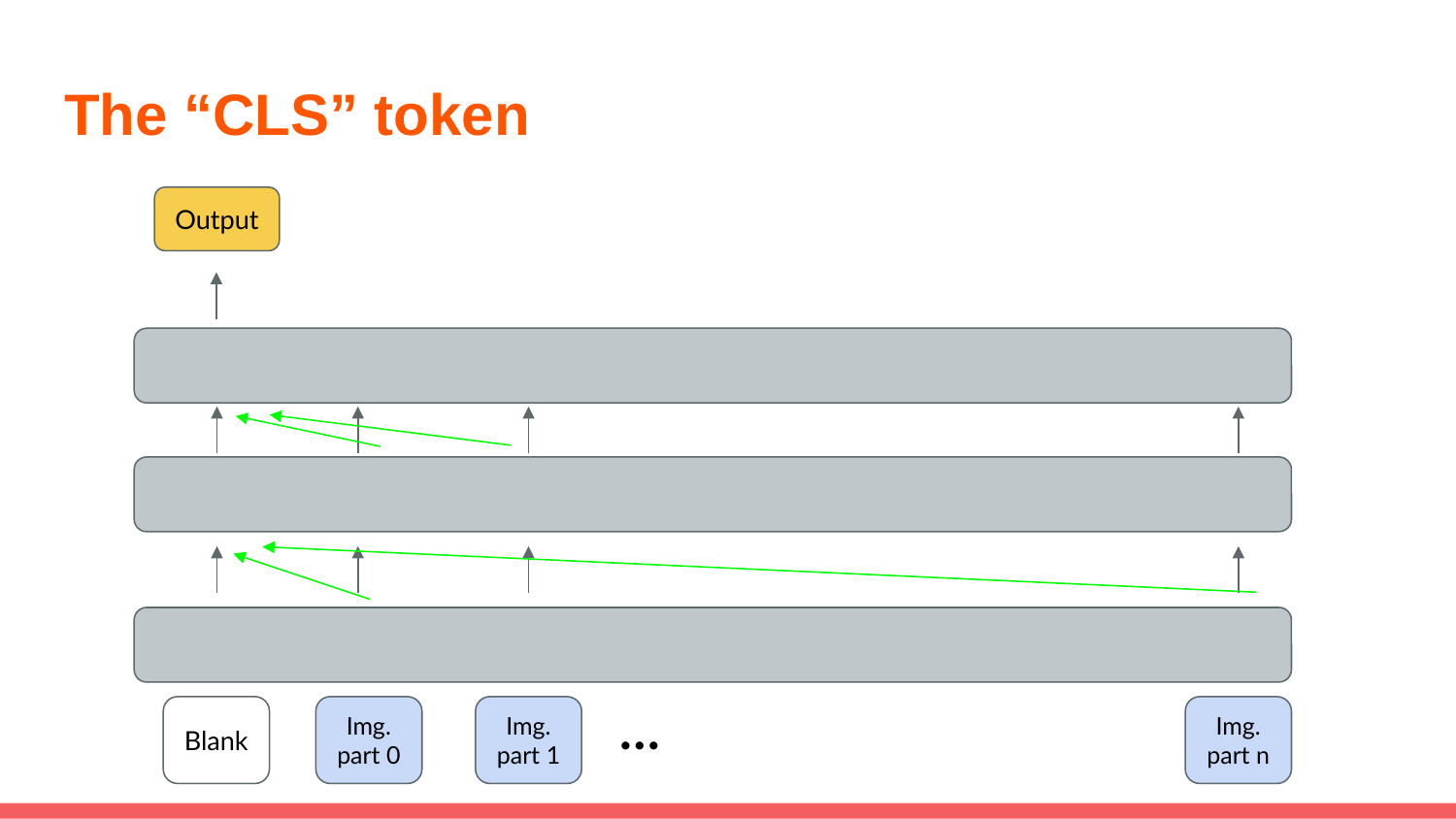

# The “CLS” token
Output

…
Blank
Img. part 0
Img. part 1
Img. part n